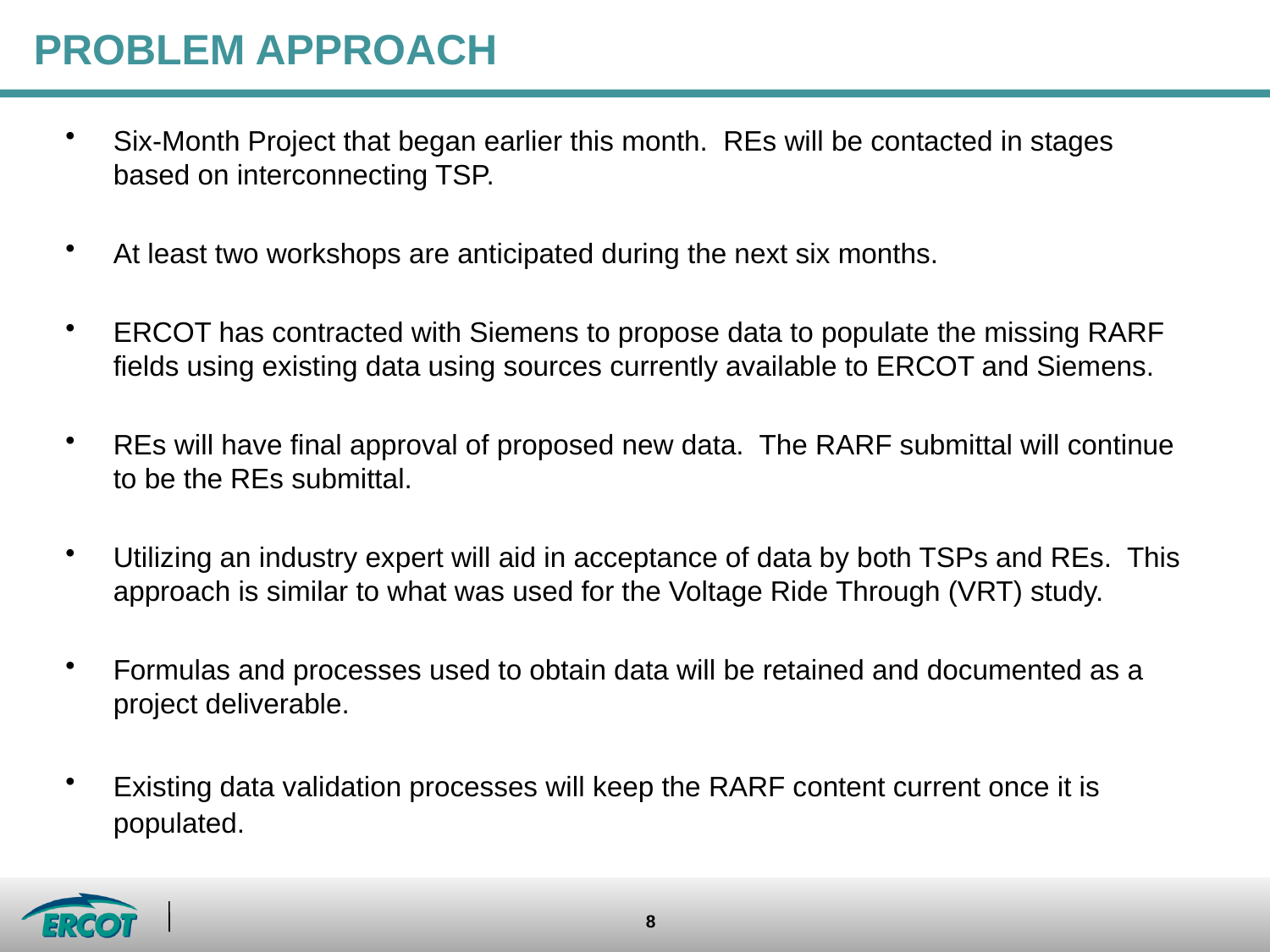

# Problem Approach
Six-Month Project that began earlier this month.  REs will be contacted in stages based on interconnecting TSP.

At least two workshops are anticipated during the next six months.

ERCOT has contracted with Siemens to propose data to populate the missing RARF fields using existing data using sources currently available to ERCOT and Siemens.

REs will have final approval of proposed new data.  The RARF submittal will continue to be the REs submittal.

Utilizing an industry expert will aid in acceptance of data by both TSPs and REs.  This approach is similar to what was used for the Voltage Ride Through (VRT) study.

Formulas and processes used to obtain data will be retained and documented as a project deliverable.

Existing data validation processes will keep the RARF content current once it is populated.